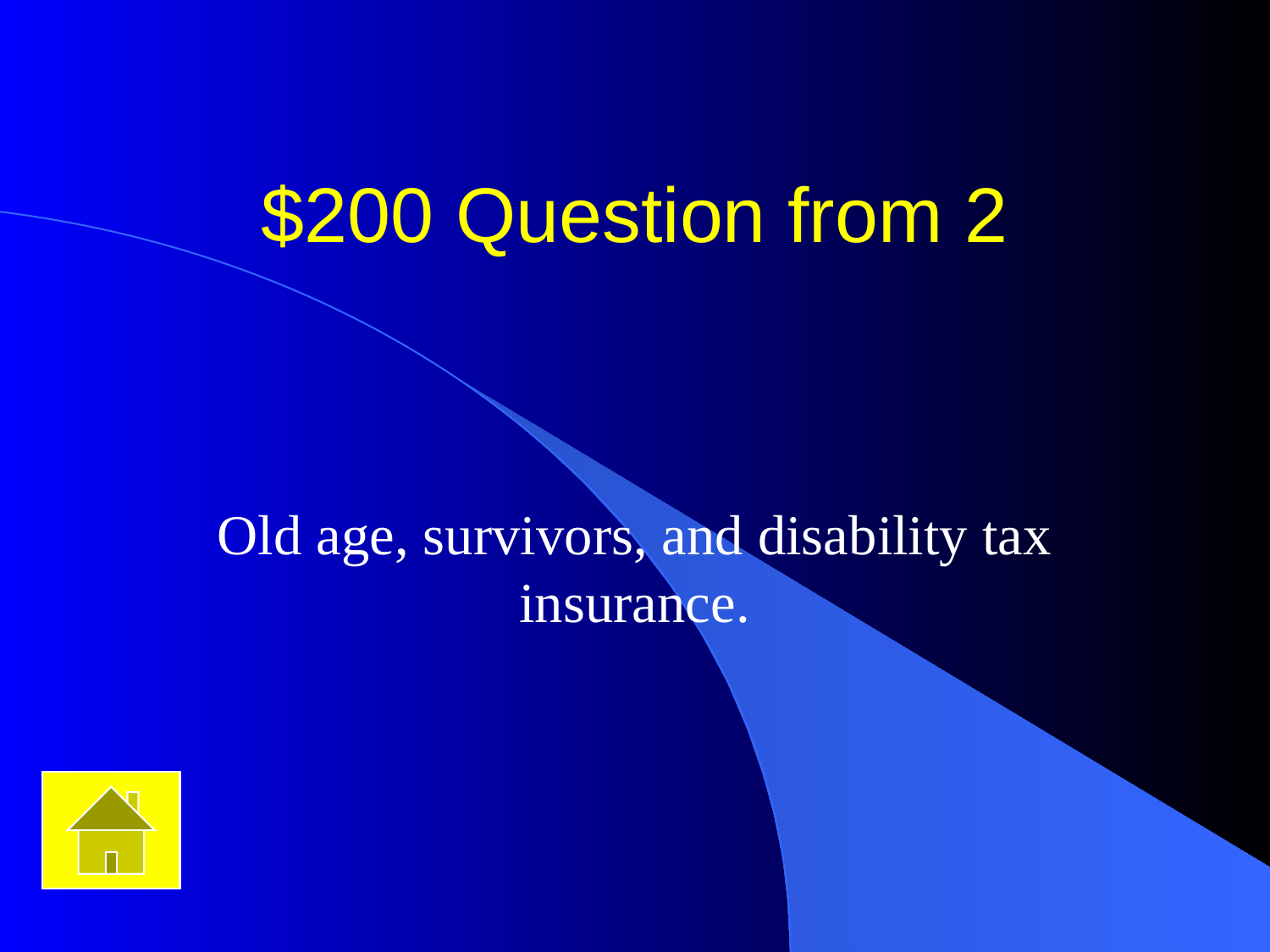

# $200 Question from 2
Old age, survivors, and disability tax insurance.